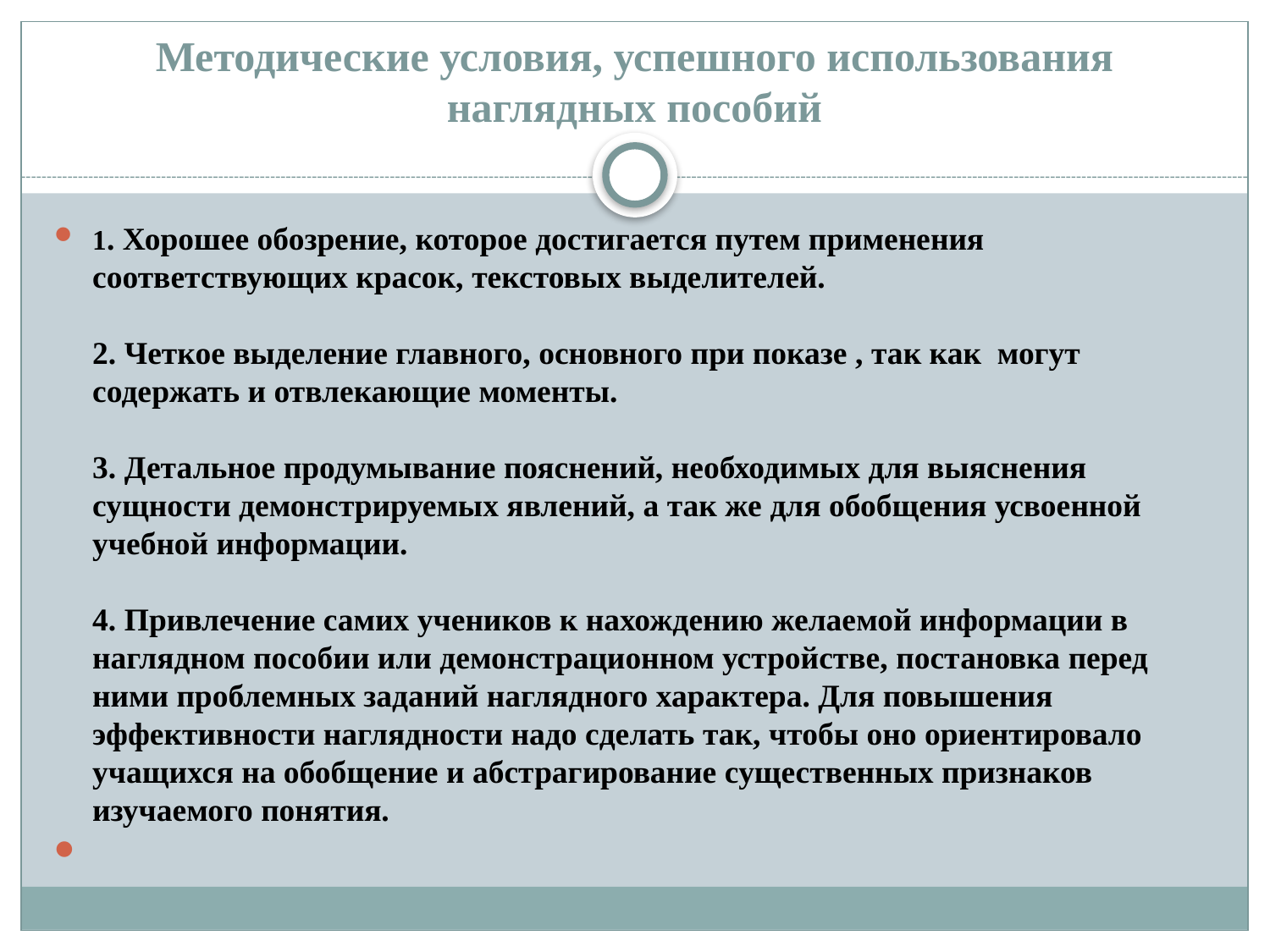

# Методические условия, успешного использования наглядных пособий
1. Хорошее обозрение, которое достигается путем применения соответствующих красок, текстовых выделителей.
2. Четкое выделение главного, основного при показе , так как  могут содержать и отвлекающие моменты.
3. Детальное продумывание пояснений, необходимых для выяснения сущности демонстрируемых явлений, а так же для обобщения усвоенной учебной информации.
4. Привлечение самих учеников к нахождению желаемой информации в наглядном пособии или демонстрационном устройстве, постановка перед ними проблемных заданий наглядного характера. Для повышения эффективности наглядности надо сделать так, чтобы оно ориентировало учащихся на обобщение и абстрагирование существенных признаков изучаемого понятия.